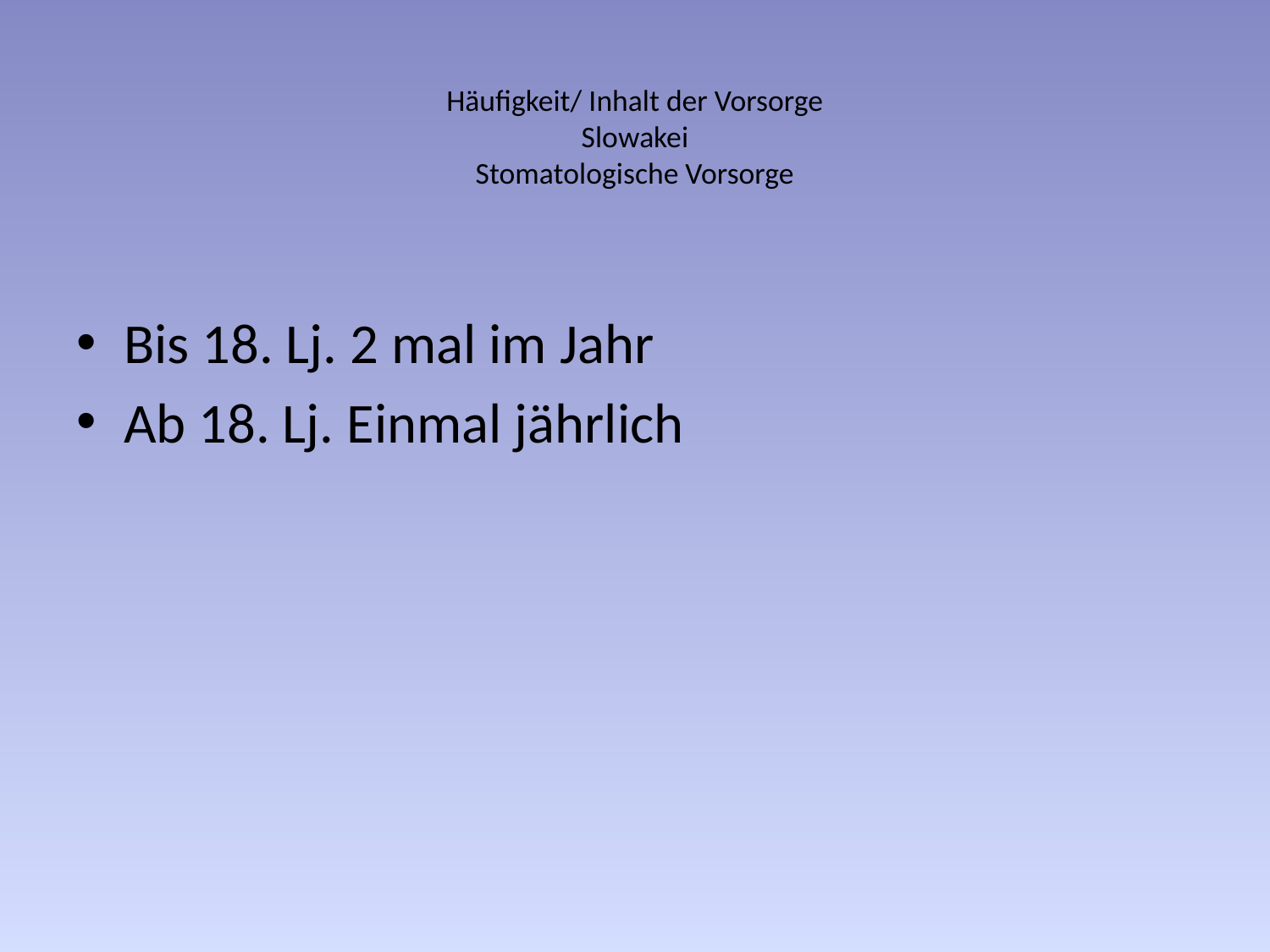

# Häufigkeit/ Inhalt der Vorsorge Slowakei Stomatologische Vorsorge

Bis 18. Lj. 2 mal im Jahr
Ab 18. Lj. Einmal jährlich